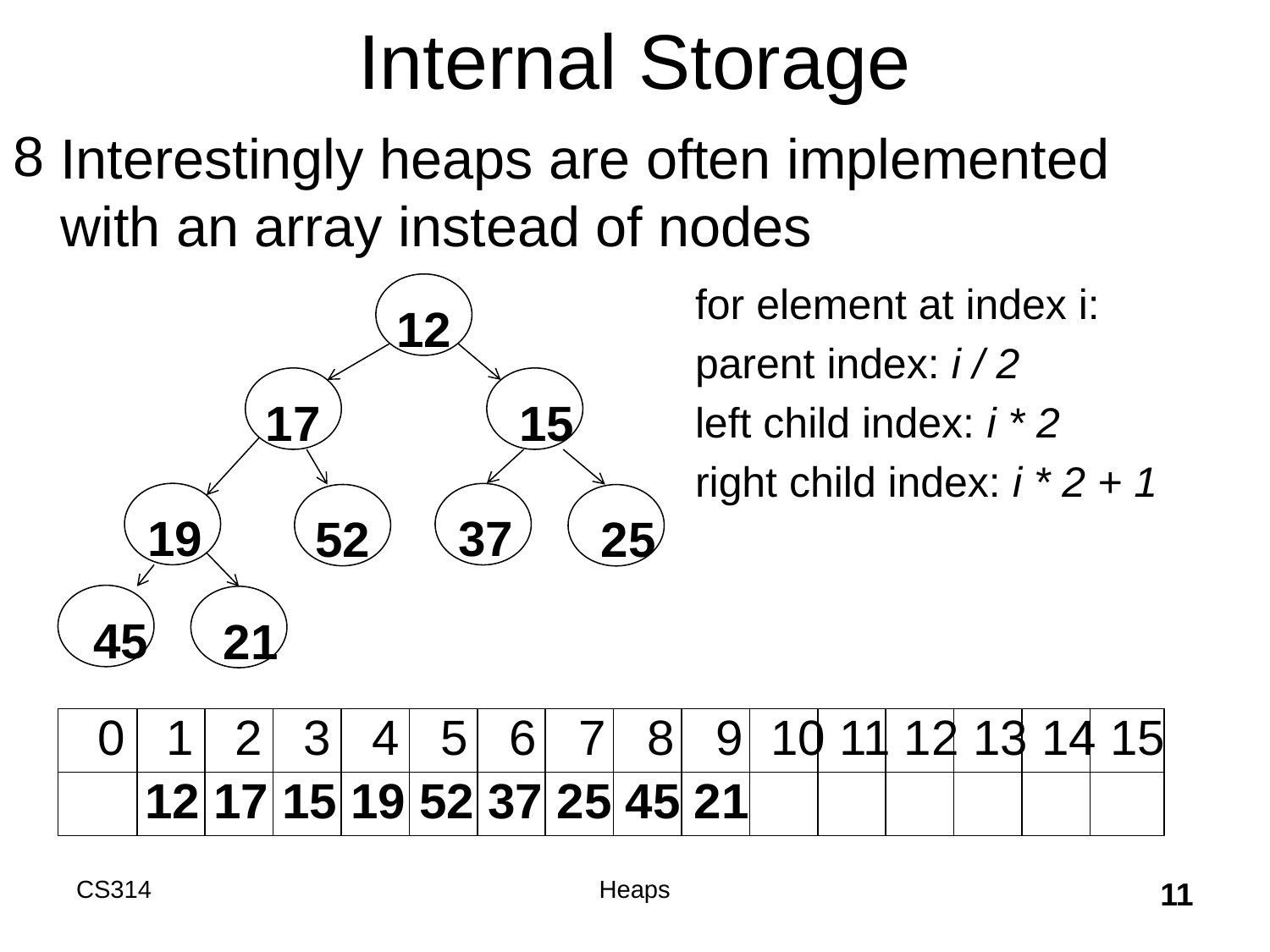

# Internal Storage
Interestingly heaps are often implemented with an array instead of nodes
for element at index i:
parent index: i / 2
left child index: i * 2
right child index: i * 2 + 1

12

17
15

19
37
52
25

45
21
0   1   2   3   4   5   6   7   8   9  10 11 12 13 14 15

    12 17 15 19 52 37 25 45 21
CS314
Heaps
11